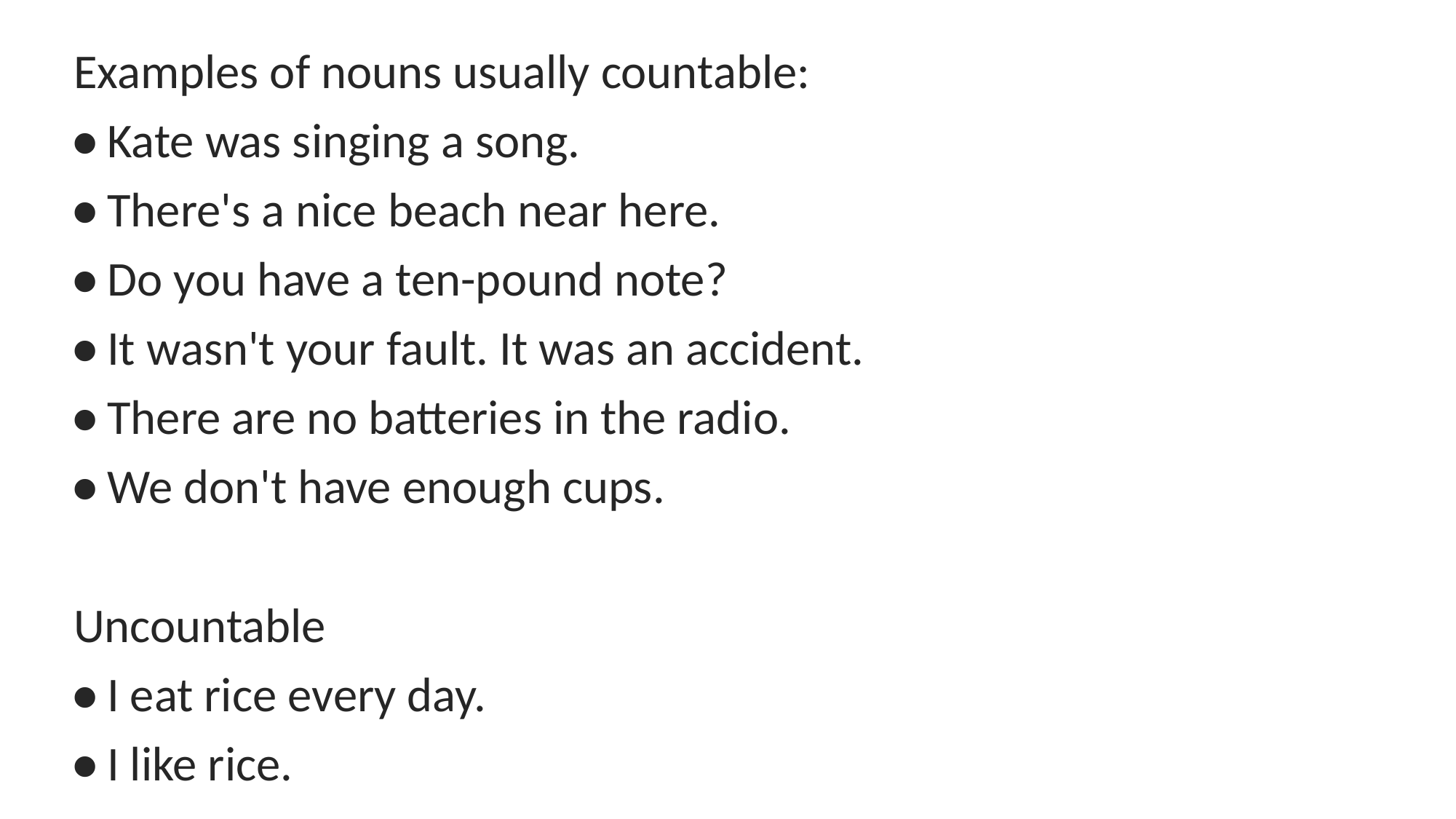

Examples of nouns usually countable:
⦁ Kate was singing a song.
⦁ There's a nice beach near here.
⦁ Do you have a ten-pound note?
⦁ It wasn't your fault. It was an accident.
⦁ There are no batteries in the radio.
⦁ We don't have enough cups.

Uncountable
⦁ I eat rice every day.
⦁ I like rice.
#